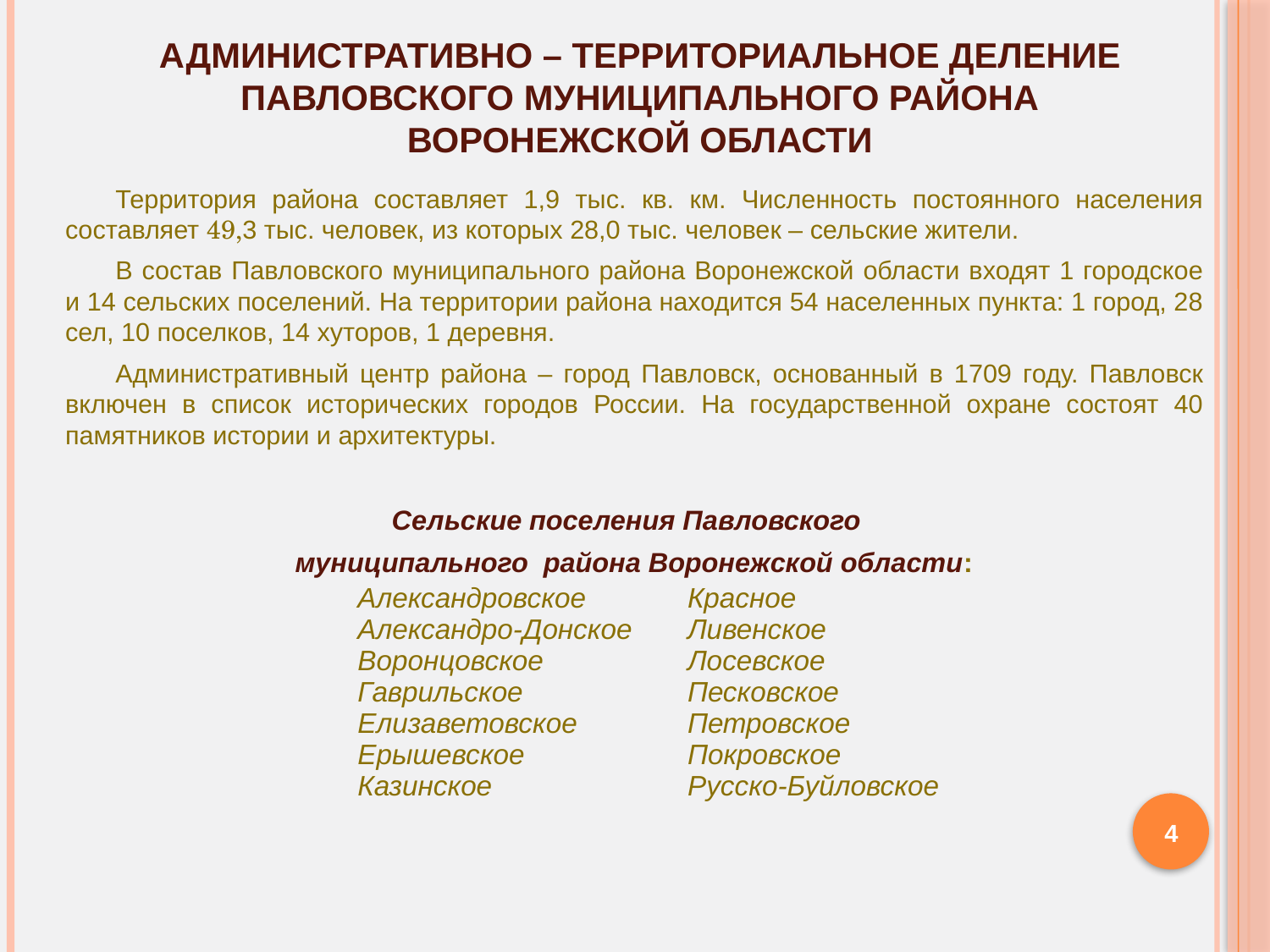

# Административно – территориальное деление Павловского муниципального района Воронежской области
Территория района составляет 1,9 тыс. кв. км. Численность постоянного населения составляет 49,3 тыс. человек, из которых 28,0 тыс. человек – сельские жители.
В состав Павловского муниципального района Воронежской области входят 1 городское и 14 сельских поселений. На территории района находится 54 населенных пункта: 1 город, 28 сел, 10 поселков, 14 хуторов, 1 деревня.
Административный центр района – город Павловск, основанный в 1709 году. Павловск включен в список исторических городов России. На государственной охране состоят 40 памятников истории и архитектуры.

Сельские поселения Павловского
муниципального  района Воронежской области:

| Александровское Александро-Донское Воронцовское Гаврильское Елизаветовское Ерышевское Казинское | Красное Ливенское Лосевское Песковское Петровское Покровское Русско-Буйловское |
| --- | --- |
4